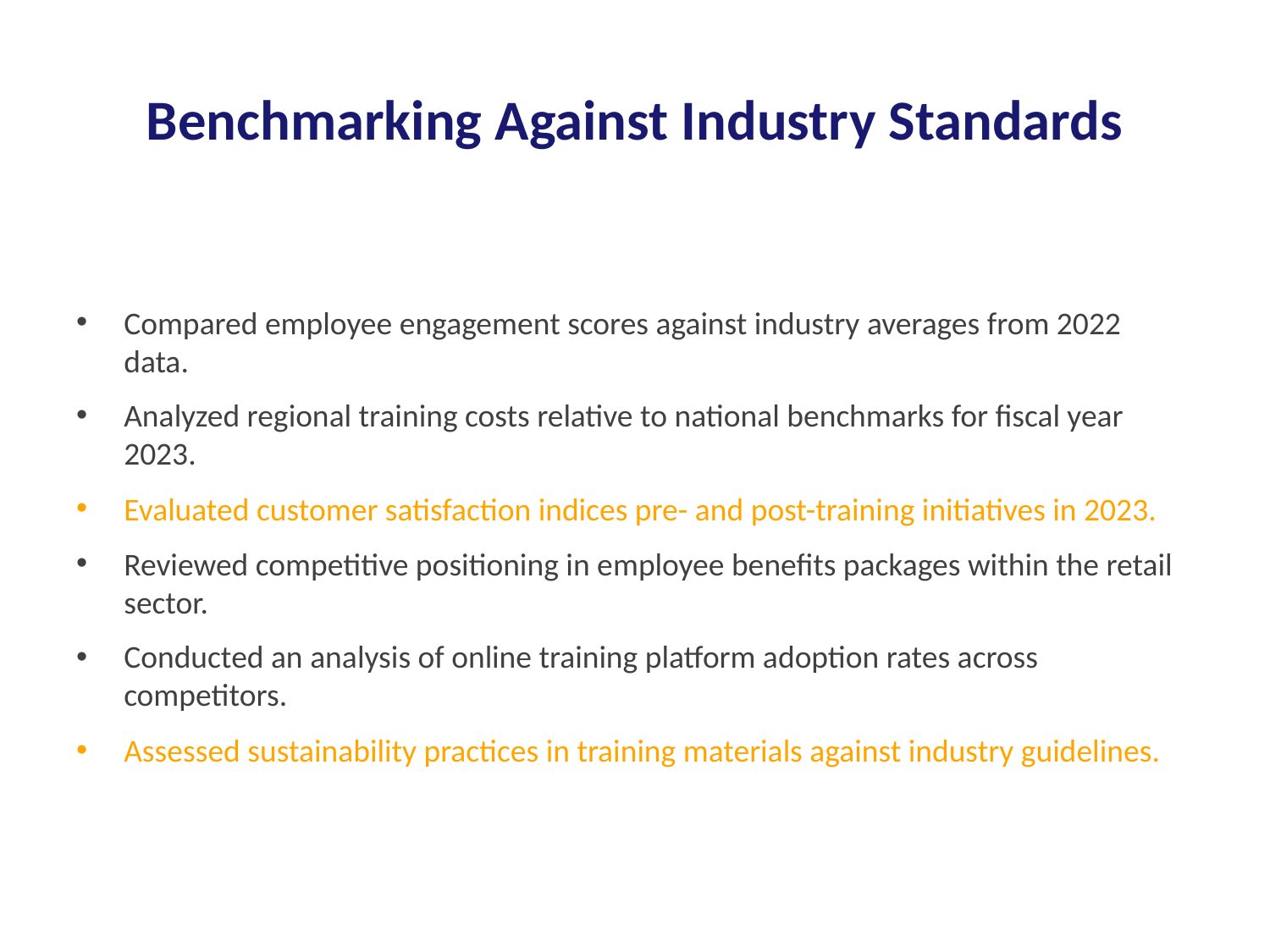

# Benchmarking Against Industry Standards

Compared employee engagement scores against industry averages from 2022 data.
Analyzed regional training costs relative to national benchmarks for fiscal year 2023.
Evaluated customer satisfaction indices pre- and post-training initiatives in 2023.
Reviewed competitive positioning in employee benefits packages within the retail sector.
Conducted an analysis of online training platform adoption rates across competitors.
Assessed sustainability practices in training materials against industry guidelines.